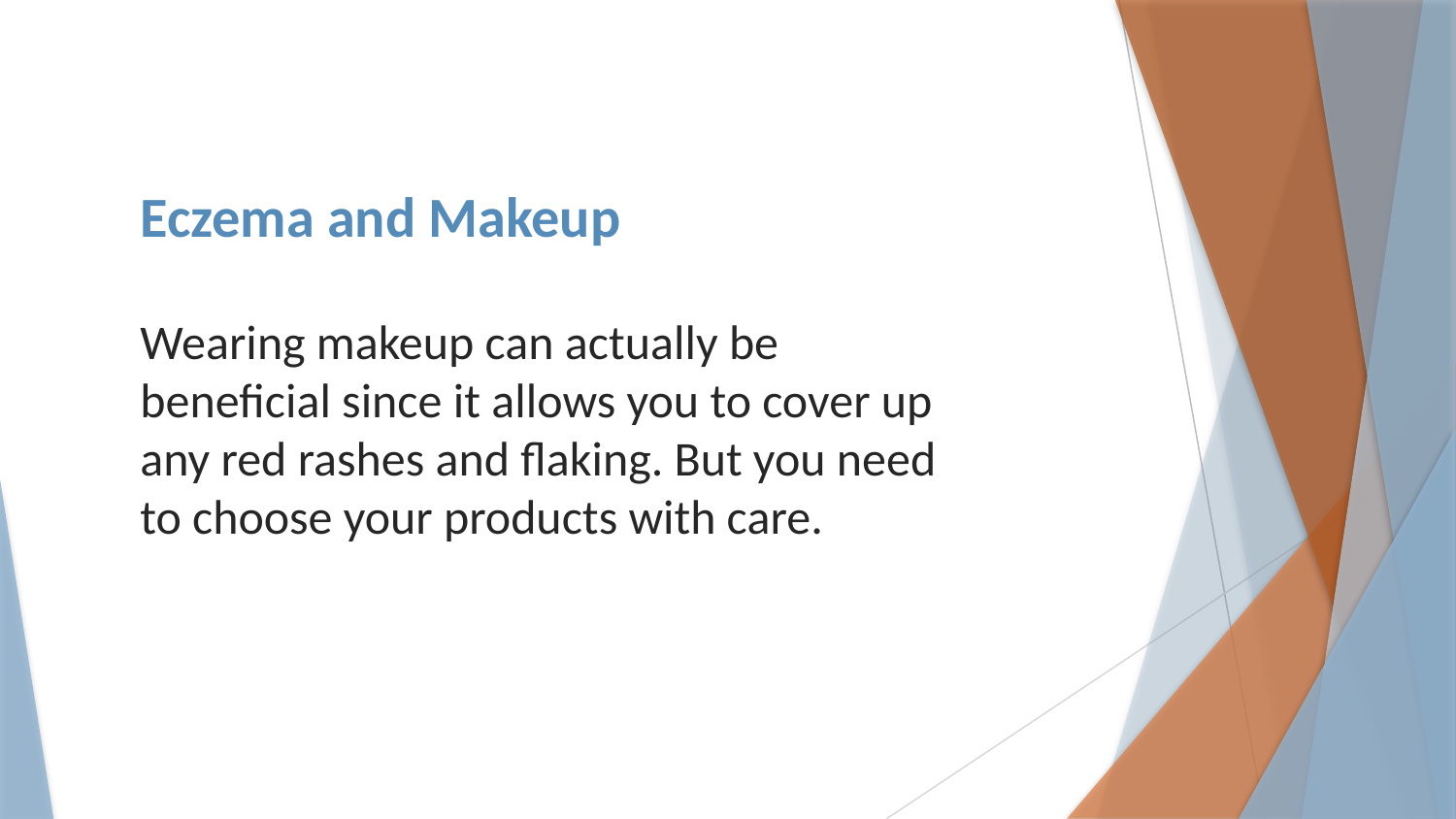

# Eczema and Makeup
Wearing makeup can actually be beneficial since it allows you to cover up any red rashes and flaking. But you need to choose your products with care.